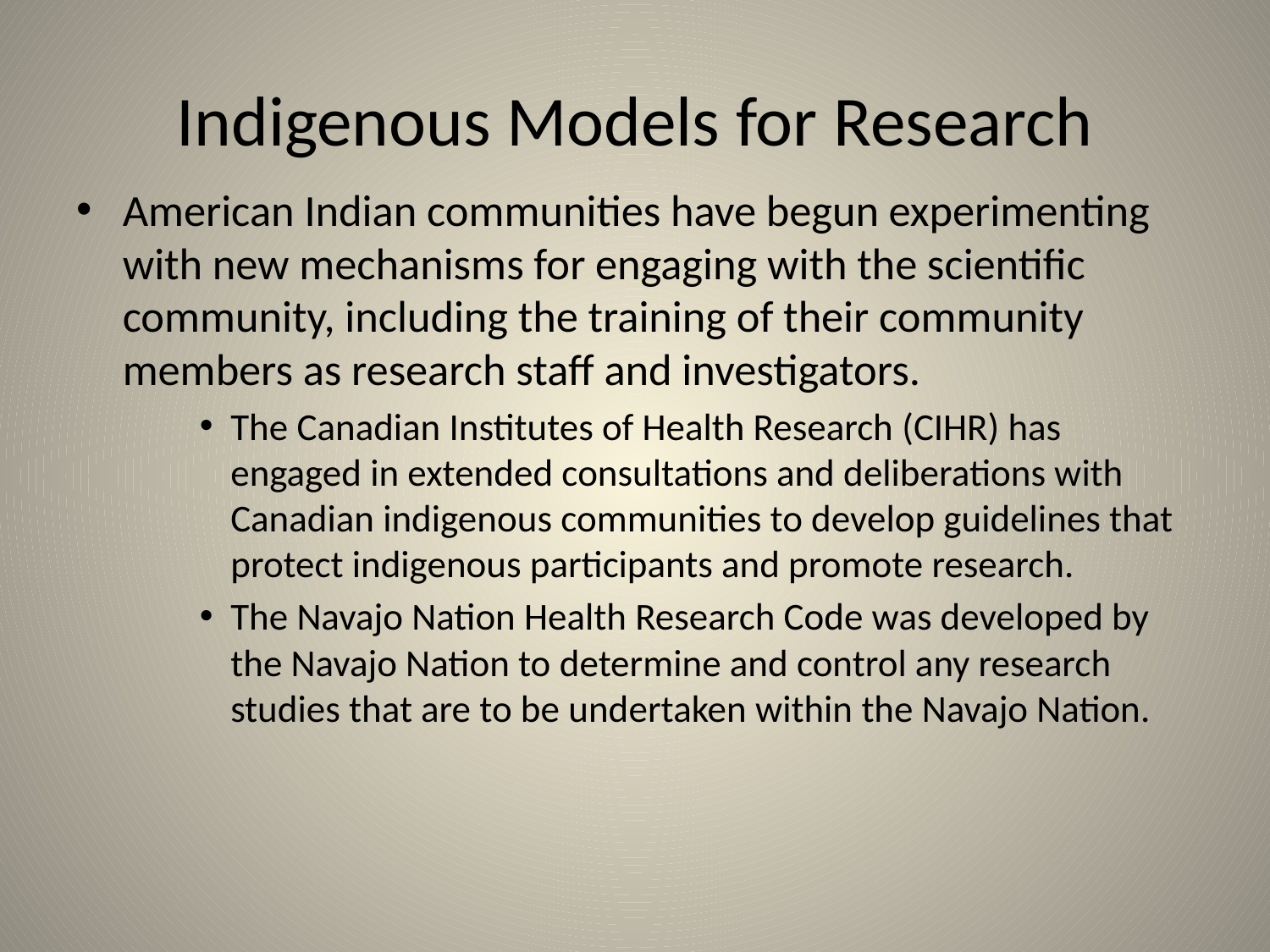

# Indigenous Models for Research
American Indian communities have begun experimenting with new mechanisms for engaging with the scientific community, including the training of their community members as research staff and investigators.
The Canadian Institutes of Health Research (CIHR) has engaged in extended consultations and deliberations with Canadian indigenous communities to develop guidelines that protect indigenous participants and promote research.
The Navajo Nation Health Research Code was developed by the Navajo Nation to determine and control any research studies that are to be undertaken within the Navajo Nation.